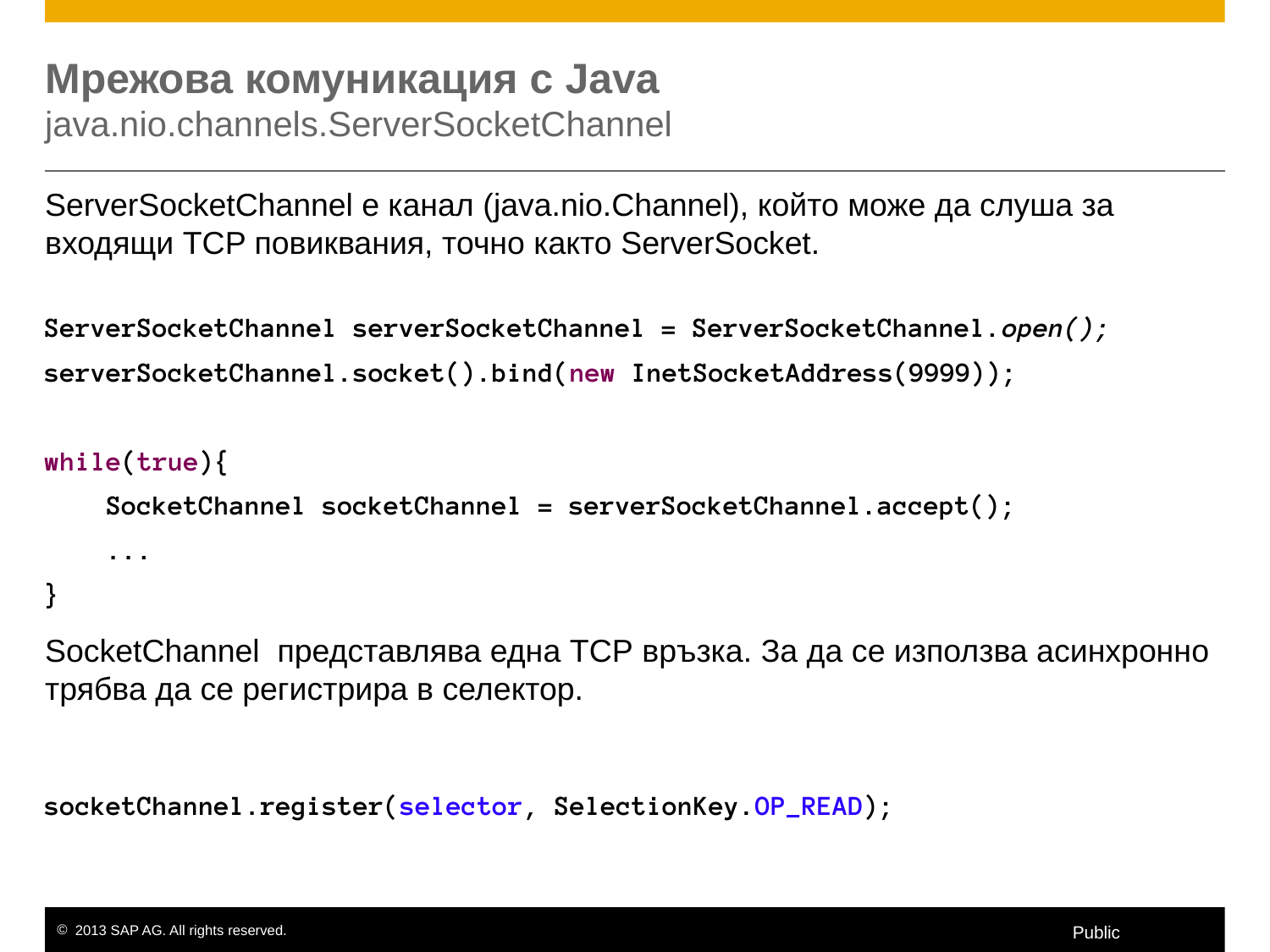

# Мрежова комуникация с Java java.nio.channels.ServerSocketChannel
ServerSocketChannel е канал (java.nio.Channel), който може да слуша за входящи TCP повиквания, точно както ServerSocket.

ServerSocketChannel serverSocketChannel = ServerSocketChannel.open();
serverSocketChannel.socket().bind(new InetSocketAddress(9999));

while(true){
    SocketChannel socketChannel = serverSocketChannel.accept();
    ...
}
SocketChannel  представлява една TCP връзка. За да се използва асинхронно трябва да се регистрира в селектор.

socketChannel.register(selector, SelectionKey.OP_READ);